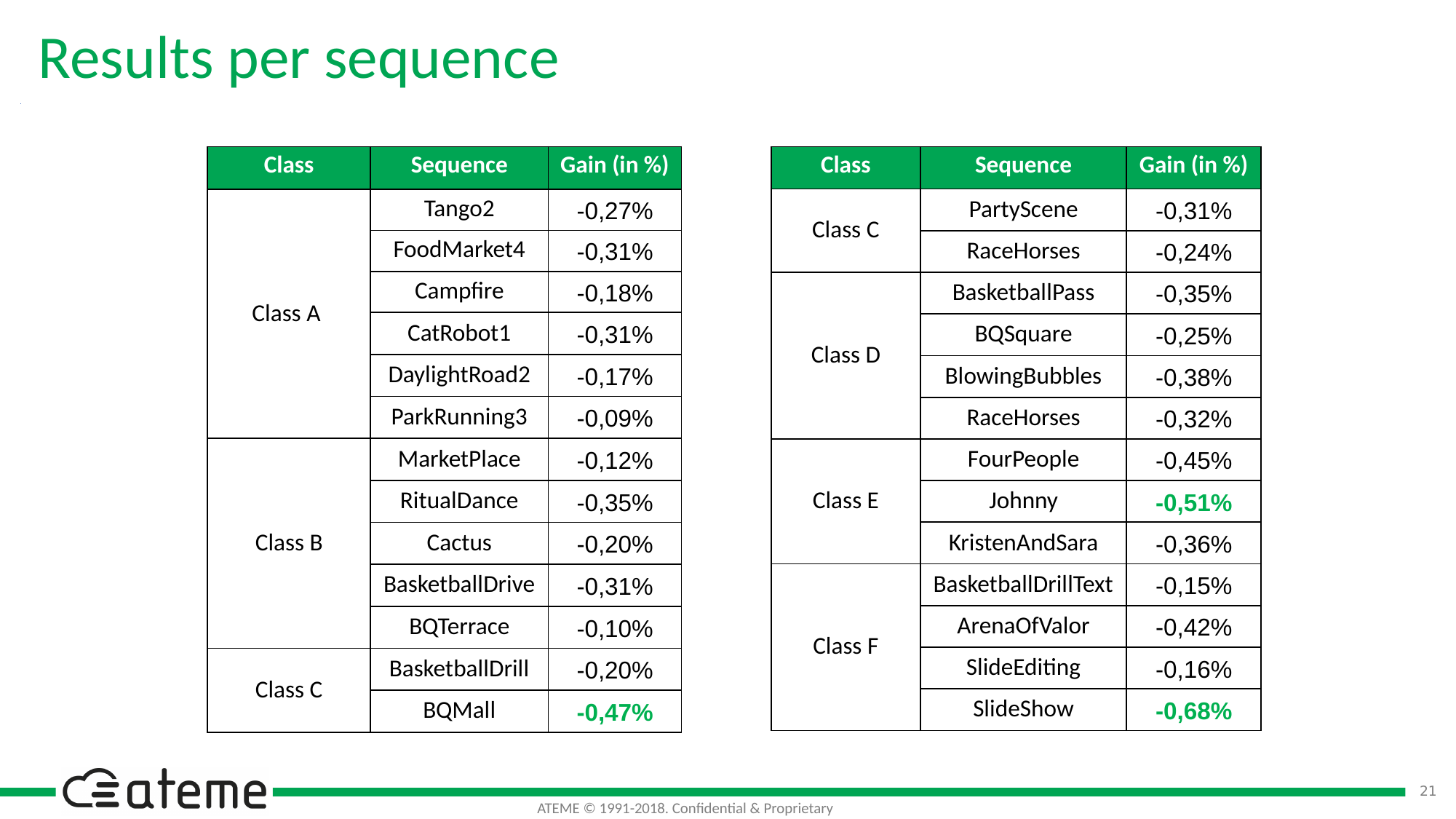

# Results per sequence
| Class | Sequence | Gain (in %) |
| --- | --- | --- |
| Class C | PartyScene | -0,31% |
|  | RaceHorses | -0,24% |
| Class D | BasketballPass | -0,35% |
|  | BQSquare | -0,25% |
|  | BlowingBubbles | -0,38% |
|  | RaceHorses | -0,32% |
| Class E | FourPeople | -0,45% |
|  | Johnny | -0,51% |
|  | KristenAndSara | -0,36% |
| Class F | BasketballDrillText | -0,15% |
|  | ArenaOfValor | -0,42% |
|  | SlideEditing | -0,16% |
|  | SlideShow | -0,68% |
| Class | Sequence | Gain (in %) |
| --- | --- | --- |
| Class A | Tango2 | -0,27% |
|  | FoodMarket4 | -0,31% |
|  | Campfire | -0,18% |
|  | CatRobot1 | -0,31% |
|  | DaylightRoad2 | -0,17% |
|  | ParkRunning3 | -0,09% |
| Class B | MarketPlace | -0,12% |
|  | RitualDance | -0,35% |
|  | Cactus | -0,20% |
|  | BasketballDrive | -0,31% |
|  | BQTerrace | -0,10% |
| Class C | BasketballDrill | -0,20% |
|  | BQMall | -0,47% |